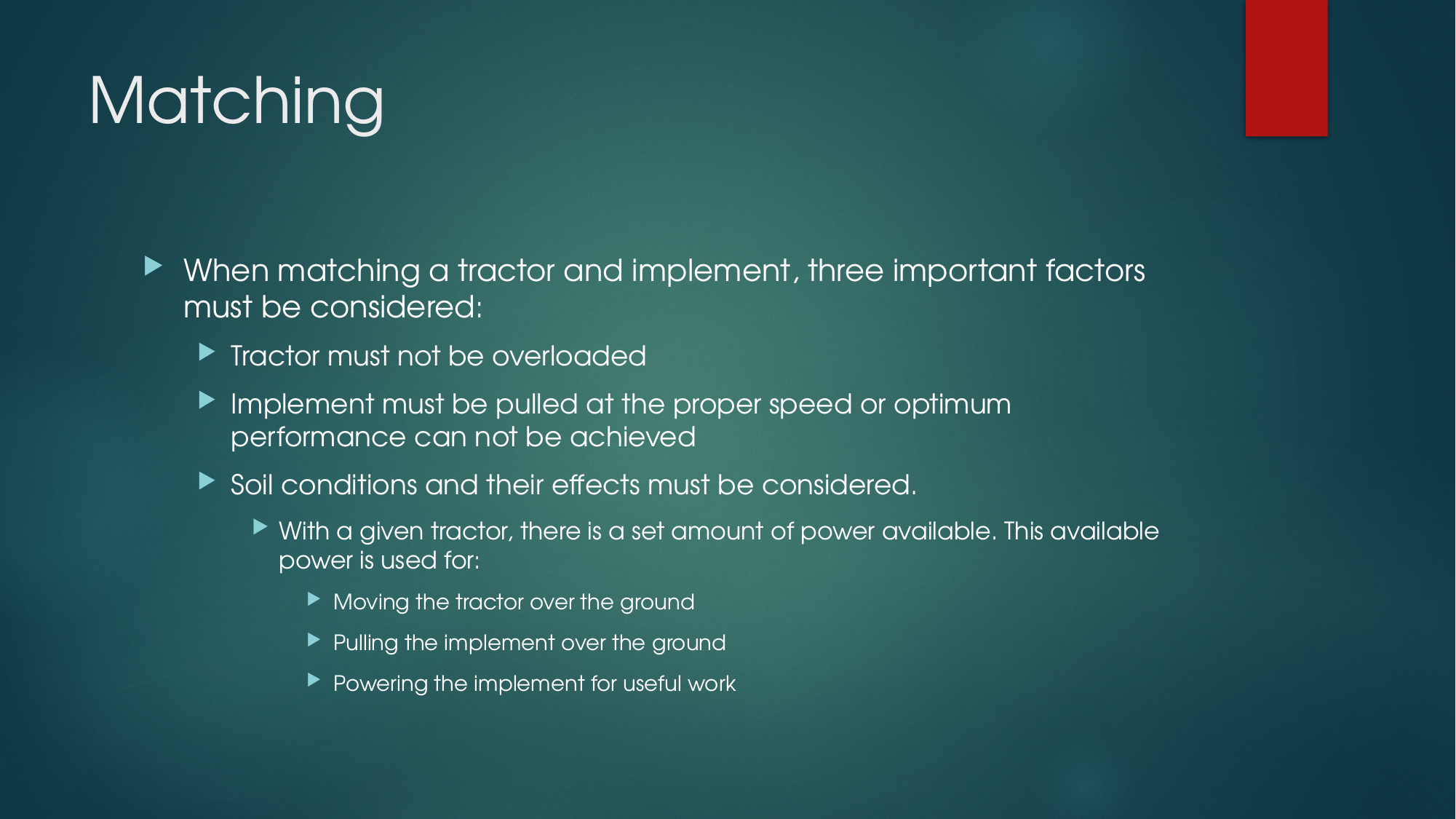

# Matching
When matching a tractor and implement, three important factors must be considered:
Tractor must not be overloaded
Implement must be pulled at the proper speed or optimum performance can not be achieved
Soil conditions and their effects must be considered.
With a given tractor, there is a set amount of power available. This available power is used for:
Moving the tractor over the ground
Pulling the implement over the ground
Powering the implement for useful work